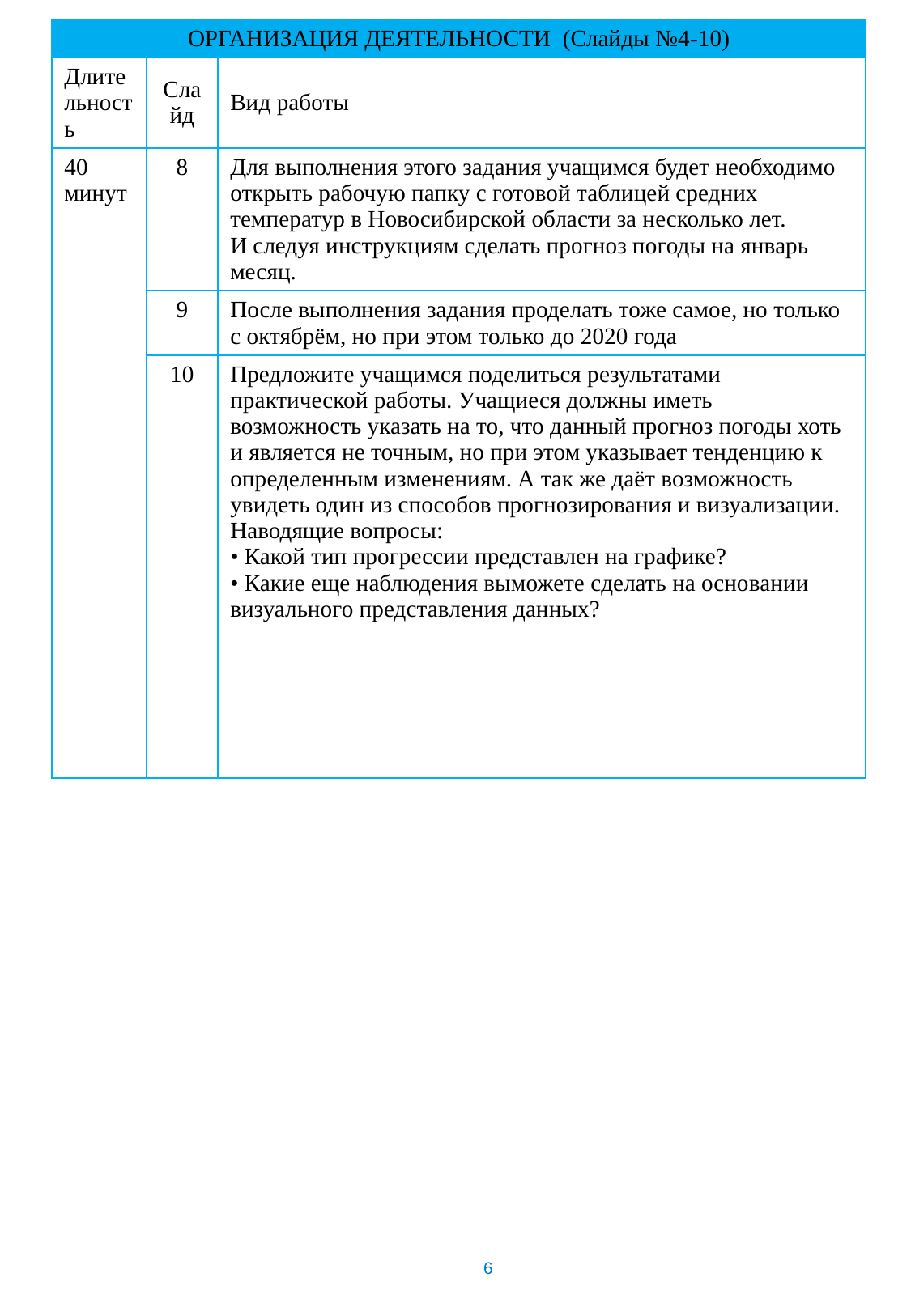

| ОРГАНИЗАЦИЯ ДЕЯТЕЛЬНОСТИ (Слайды №4-10) |  |  |
| --- | --- | --- |
| Длительность | Слайд | Вид работы |
| 40 минут | 8 | Для выполнения этого задания учащимся будет необходимо открыть рабочую папку с готовой таблицей средних температур в Новосибирской области за несколько лет. И следуя инструкциям сделать прогноз погоды на январь месяц. |
|  | 9 | После выполнения задания проделать тоже самое, но только с октябрём, но при этом только до 2020 года |
|  | 10 | Предложите учащимся поделиться результатами практической работы. Учащиеся должны иметь возможность указать на то, что данный прогноз погоды хоть и является не точным, но при этом указывает тенденцию к определенным изменениям. А так же даёт возможность увидеть один из способов прогнозирования и визуализации. Наводящие вопросы: • Какой тип прогрессии представлен на графике? • Какие еще наблюдения выможете сделать на основании визуального представления данных? |
6